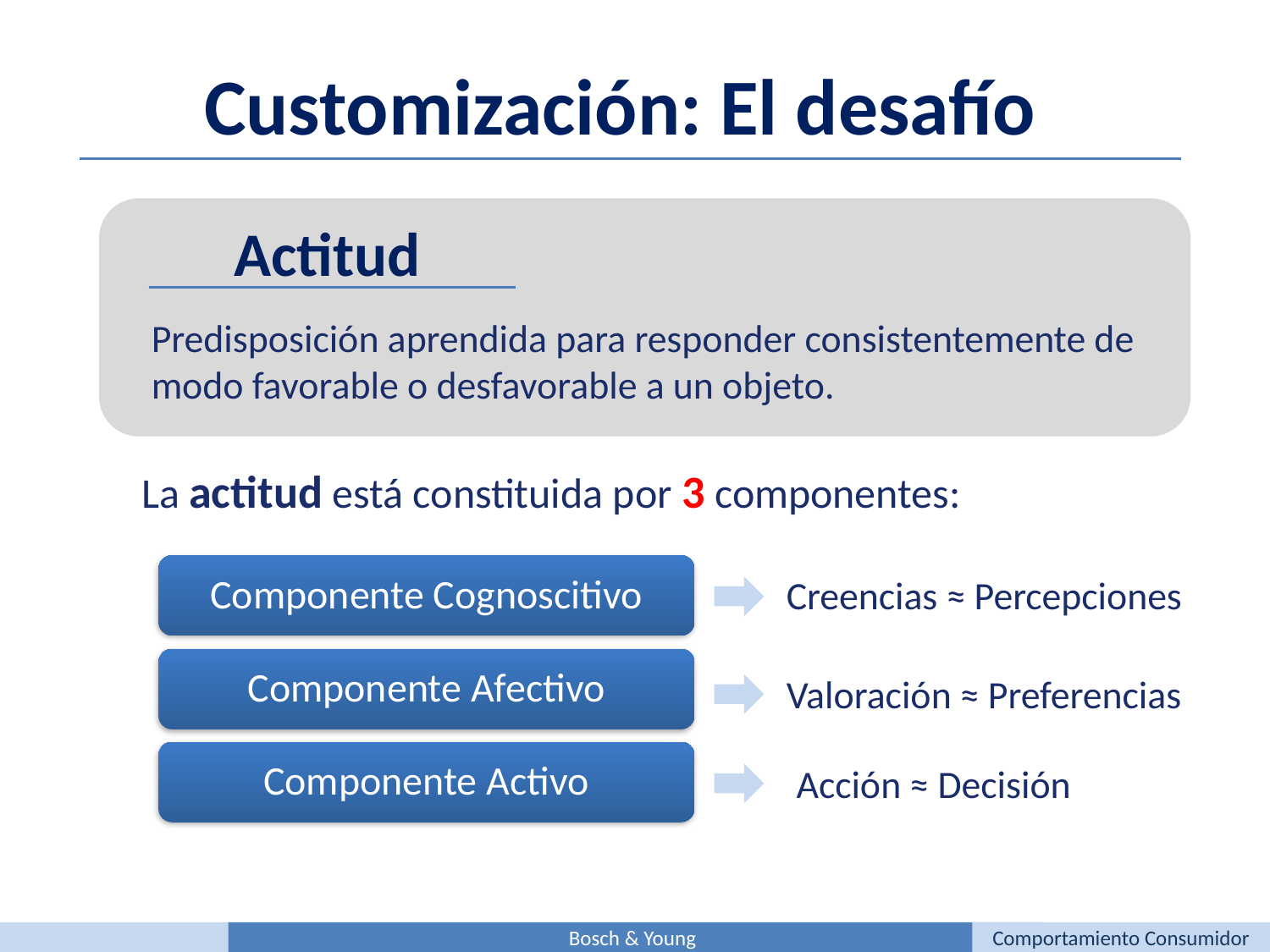

Customización: El desafío

Actitud
Predisposición aprendida para responder consistentemente de modo favorable o desfavorable a un objeto.
La actitud está constituida por 3 componentes:
Componente Cognoscitivo
Componente Afectivo
Componente Activo
Creencias ≈ Percepciones

Valoración ≈ Preferencias

Acción ≈ Decisión

Bosch & Young
Comportamiento Consumidor